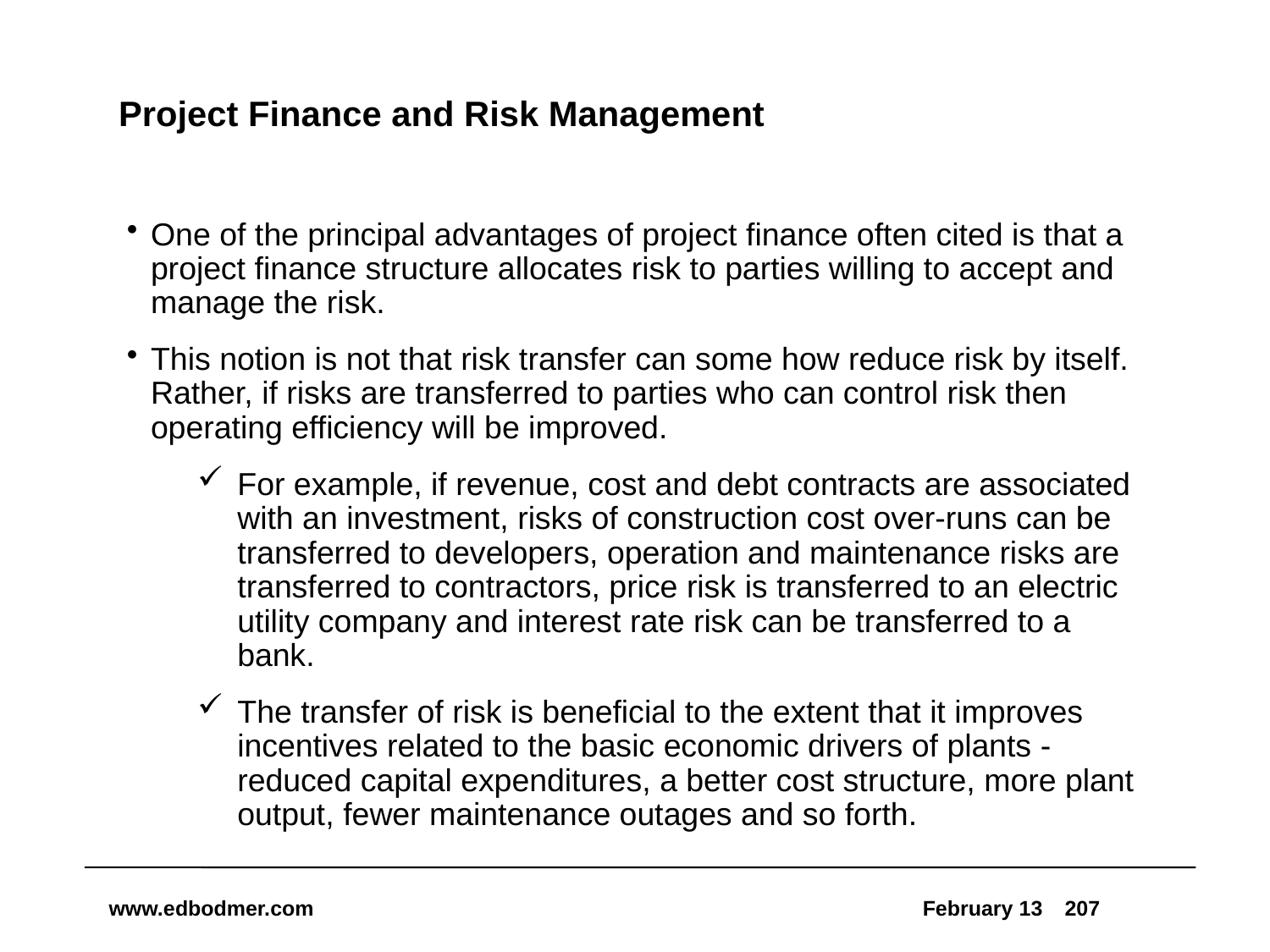

# Project Finance and Risk Management
One of the principal advantages of project finance often cited is that a project finance structure allocates risk to parties willing to accept and manage the risk.
This notion is not that risk transfer can some how reduce risk by itself.  Rather, if risks are transferred to parties who can control risk then operating efficiency will be improved.
For example, if revenue, cost and debt contracts are associated with an investment, risks of construction cost over-runs can be transferred to developers, operation and maintenance risks are transferred to contractors, price risk is transferred to an electric utility company and interest rate risk can be transferred to a bank.
The transfer of risk is beneficial to the extent that it improves incentives related to the basic economic drivers of plants - reduced capital expenditures, a better cost structure, more plant output, fewer maintenance outages and so forth.